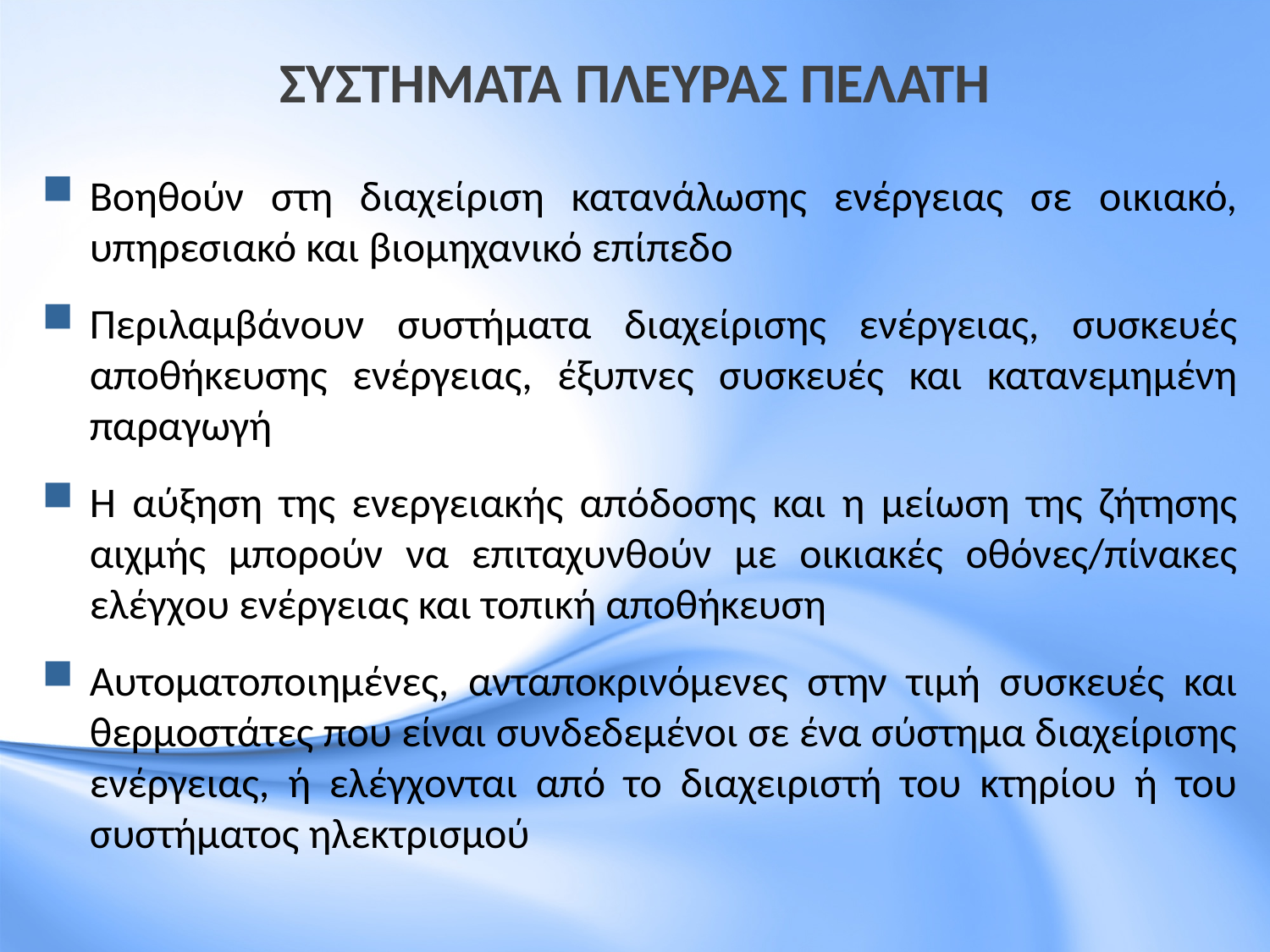

# ΣΥΣΤΗΜΑΤΑ ΠΛΕΥΡΑΣ ΠΕΛΑΤΗ
Βοηθούν στη διαχείριση κατανάλωσης ενέργειας σε οικιακό, υπηρεσιακό και βιομηχανικό επίπεδο
Περιλαμβάνουν συστήματα διαχείρισης ενέργειας, συσκευές αποθήκευσης ενέργειας, έξυπνες συσκευές και κατανεμημένη παραγωγή
Η αύξηση της ενεργειακής απόδοσης και η μείωση της ζήτησης αιχμής μπορούν να επιταχυνθούν με οικιακές οθόνες/πίνακες ελέγχου ενέργειας και τοπική αποθήκευση
Αυτοματοποιημένες, ανταποκρινόμενες στην τιμή συσκευές και θερμοστάτες που είναι συνδεδεμένοι σε ένα σύστημα διαχείρισης ενέργειας, ή ελέγχονται από το διαχειριστή του κτηρίου ή του συστήματος ηλεκτρισμού